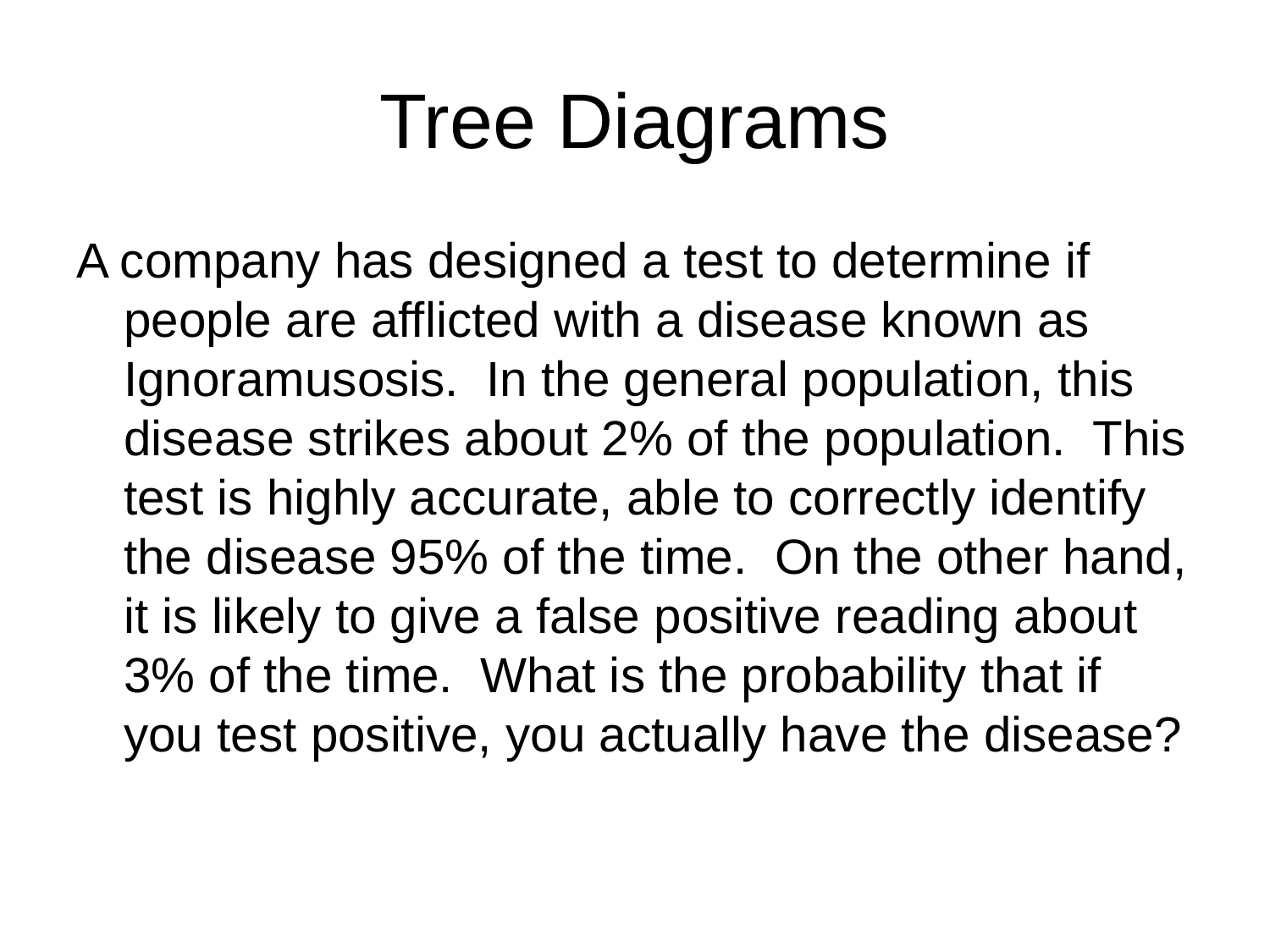

# Tree Diagrams
A company has designed a test to determine if people are afflicted with a disease known as Ignoramusosis.  In the general population, this disease strikes about 2% of the population.  This test is highly accurate, able to correctly identify the disease 95% of the time.  On the other hand, it is likely to give a false positive reading about 3% of the time.  What is the probability that if you test positive, you actually have the disease?